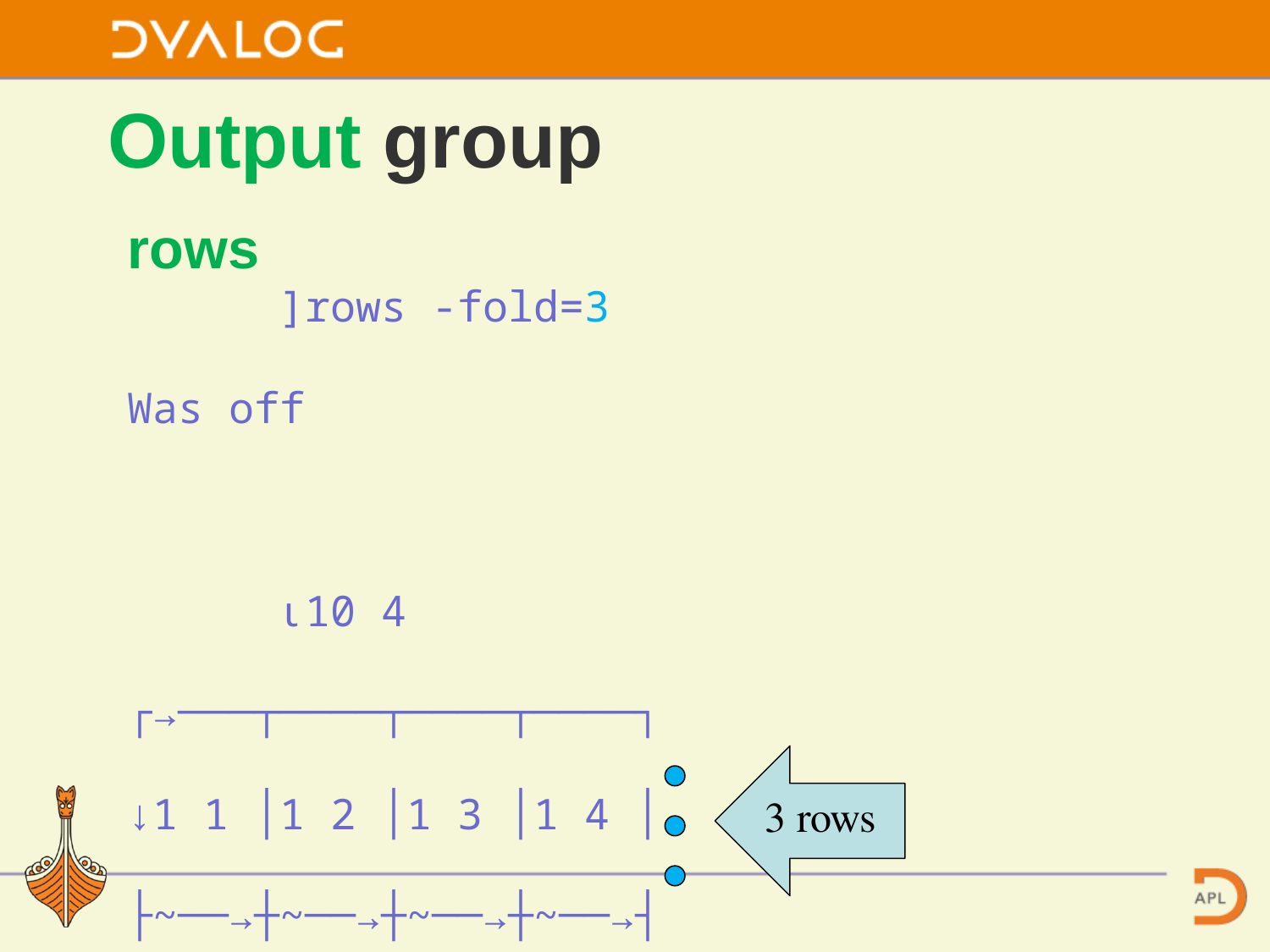

# Output group
rows
      ]rows -fold=3
Was off
      ⍳10 4
┌→───┬────┬────┬────┐
↓1 1 │1 2 │1 3 │1 4 │
├~──→┼~──→┼~──→┼~──→┤
│2 1 │2 2 │2 3 │2 4 │
├~──→┼~──→┼~──→┼~──→┤
·····················
├~──→┼~──→┼~──→┼~──→┤
│10 1│10 2│10 3│10 4│
└~──→┴~──→┴~──→┴~──→┘
3 rows